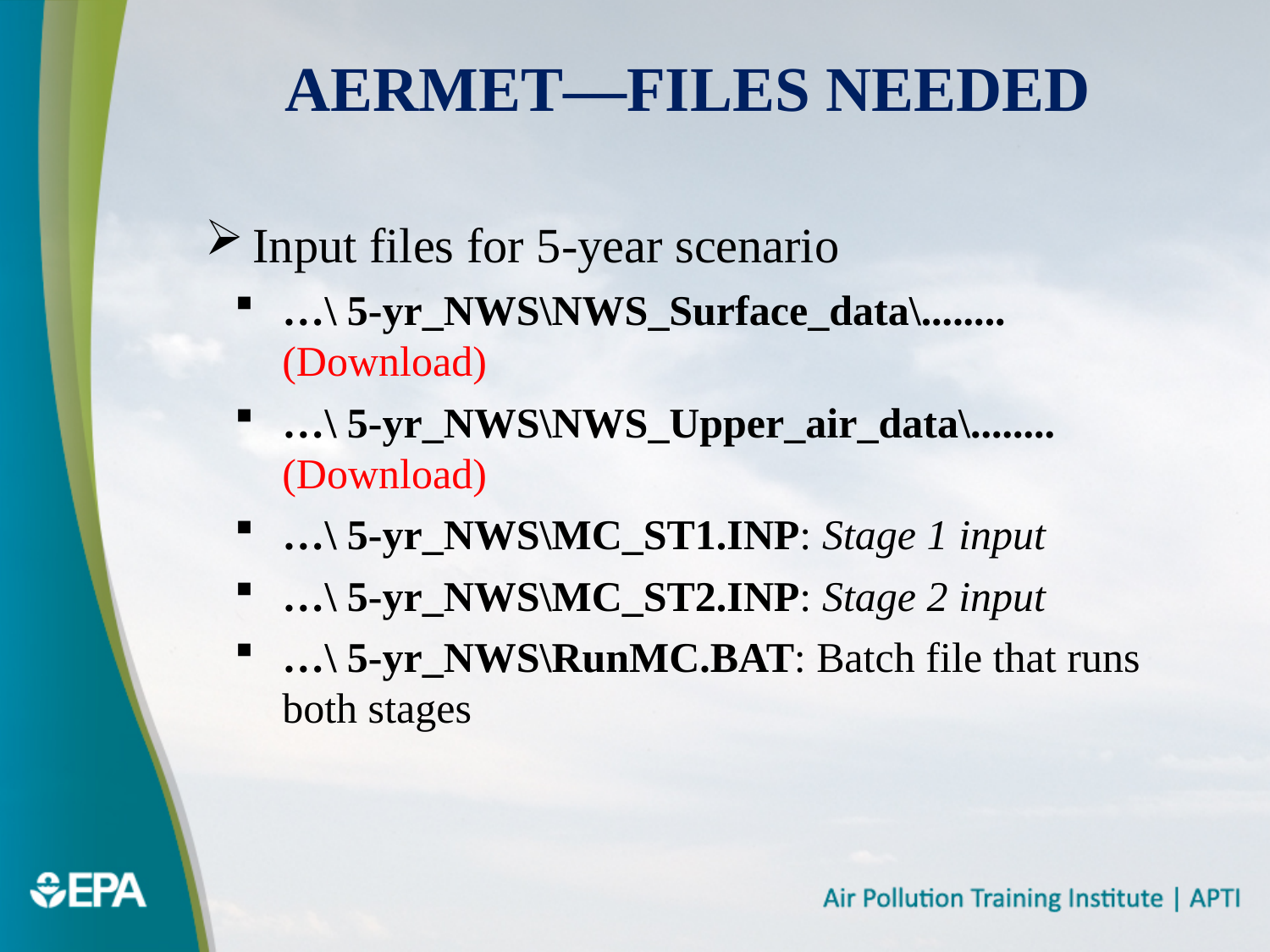

# AERMET—Files Needed
Input files for 5-year scenario
…\ 5-yr_NWS\NWS_Surface_data\........ (Download)
…\ 5-yr_NWS\NWS_Upper_air_data\........ (Download)
…\ 5-yr_NWS\MC_ST1.INP: Stage 1 input
…\ 5-yr_NWS\MC_ST2.INP: Stage 2 input
…\ 5-yr_NWS\RunMC.BAT: Batch file that runs both stages